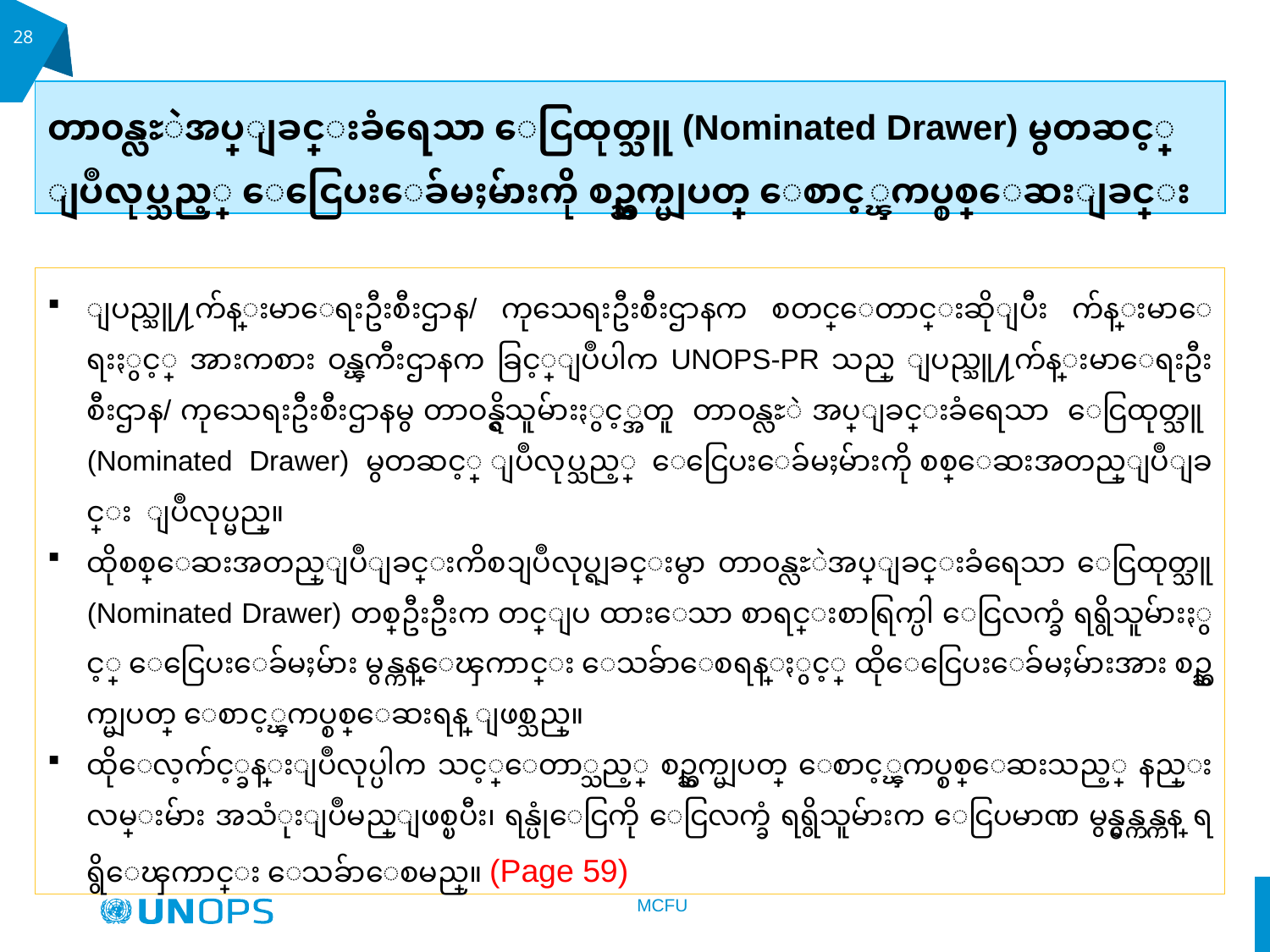

28
တာ၀န္လႊဲအပ္ျခင္းခံရေသာ ေငြထုတ္သူ (Nominated Drawer) မွတဆင့္ ျပဳလုပ္သည့္ ေငြေပးေခ်မႈမ်ားကို စဥ္ဆက္မျပတ္ ေစာင့္ၾကပ္စစ္ေဆးျခင္း
ျပည္သူ႔က်န္းမာေရးဦးစီးဌာန/ ကုသေရးဦးစီးဌာနက စတင္ေတာင္းဆိုျပီး က်န္းမာေရးႏွင့္ အားကစား ဝန္ၾကီးဌာနက ခြင့္ျပဳပါက UNOPS-PR သည္ ျပည္သူ႔က်န္းမာေရးဦးစီးဌာန/ ကုသေရးဦးစီးဌာနမွ တာဝန္ရွိသူမ်ားႏွင့္အတူ  တာ၀န္လႊဲ အပ္ျခင္းခံရေသာ  ေငြထုတ္သူ  (Nominated  Drawer)  မွတဆင့္ ျပဳလုပ္သည့္  ေငြေပးေခ်မႈမ်ားကို စစ္ေဆးအတည္ျပဳျခင္း  ျပဳလုပ္မည္။
ထိုစစ္ေဆးအတည္ျပဳျခင္းကိစၥျပဳလုပ္ရျခင္းမွာ တာ၀န္လႊဲအပ္ျခင္းခံရေသာ ေငြထုတ္သူ (Nominated Drawer) တစ္ဦးဦးက တင္ျပ ထားေသာ စာရင္းစာရြက္ပါ ေငြလက္ခံ ရရွိသူမ်ားႏွင့္ ေငြေပးေခ်မႈမ်ား မွန္ကန္ေၾကာင္း ေသခ်ာေစရန္ႏွင့္ ထိုေငြေပးေခ်မႈမ်ားအား စဥ္ဆက္မျပတ္ ေစာင့္ၾကပ္စစ္ေဆးရန္ ျဖစ္သည္။
ထိုေလ့က်င့္ခန္းျပဳလုပ္ပါက သင့္ေတာ္သည့္ စဥ္ဆက္မျပတ္ ေစာင့္ၾကပ္စစ္ေဆးသည့္ နည္းလမ္းမ်ား အသံုးျပဳမည္ျဖစ္ၿပီး၊ ရန္ပုံေငြကို ေငြလက္ခံ ရရွိသူမ်ားက ေငြပမာဏ မွန္မွန္ကန္ကန္ ရရွိေၾကာင္း ေသခ်ာေစမည္။ (Page 59)
MCFU